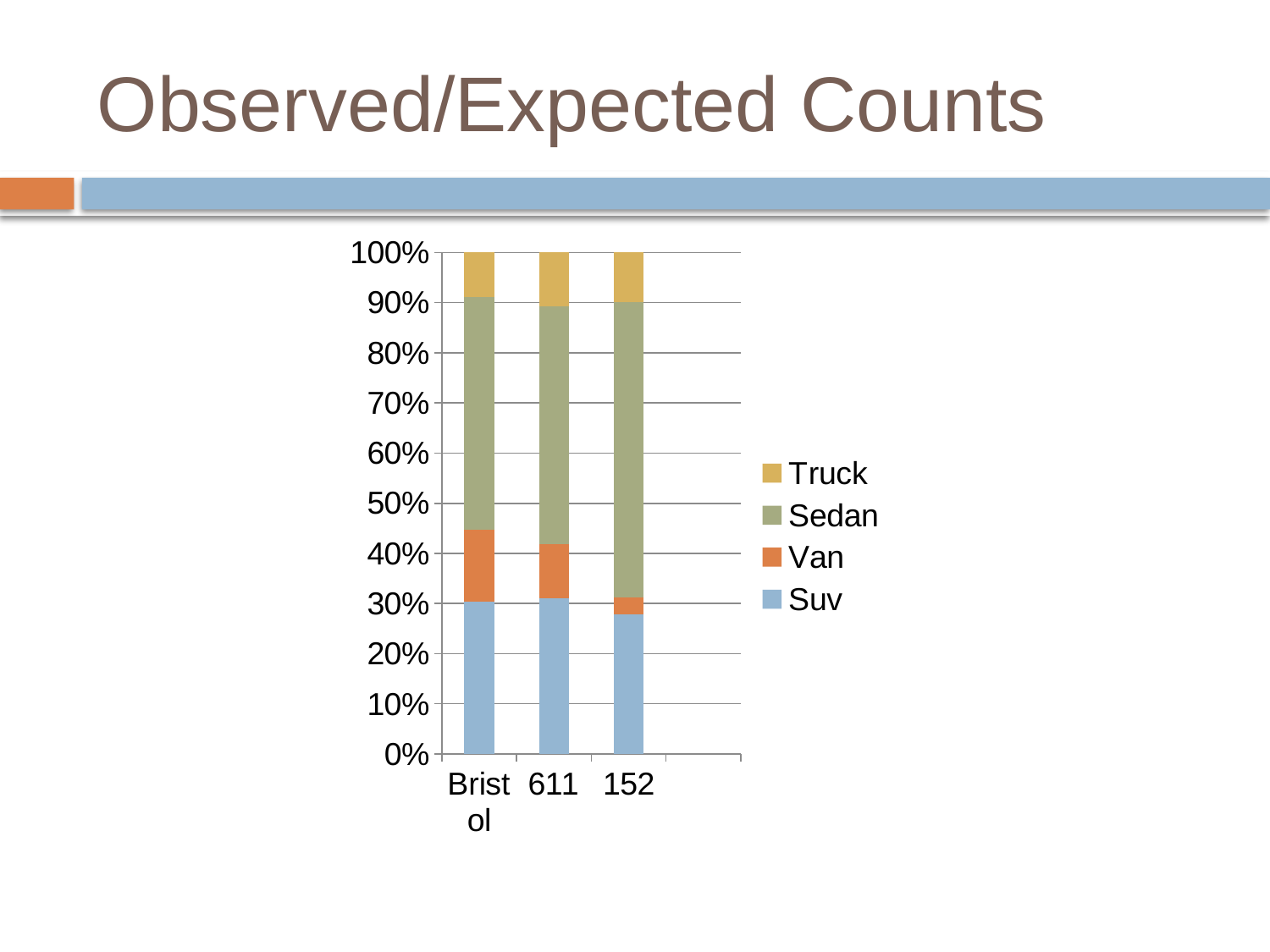

# Observed/Expected Counts

### Chart

| Category | Suv | Van | Sedan | Truck |
|---|---|---|---|---|
| Bristol | 17.0 | 8.0 | 26.0 | 5.0 |
| 611 | 23.0 | 8.0 | 35.0 | 8.0 |
| 152 | 34.0 | 4.0 | 72.0 | 12.0 |